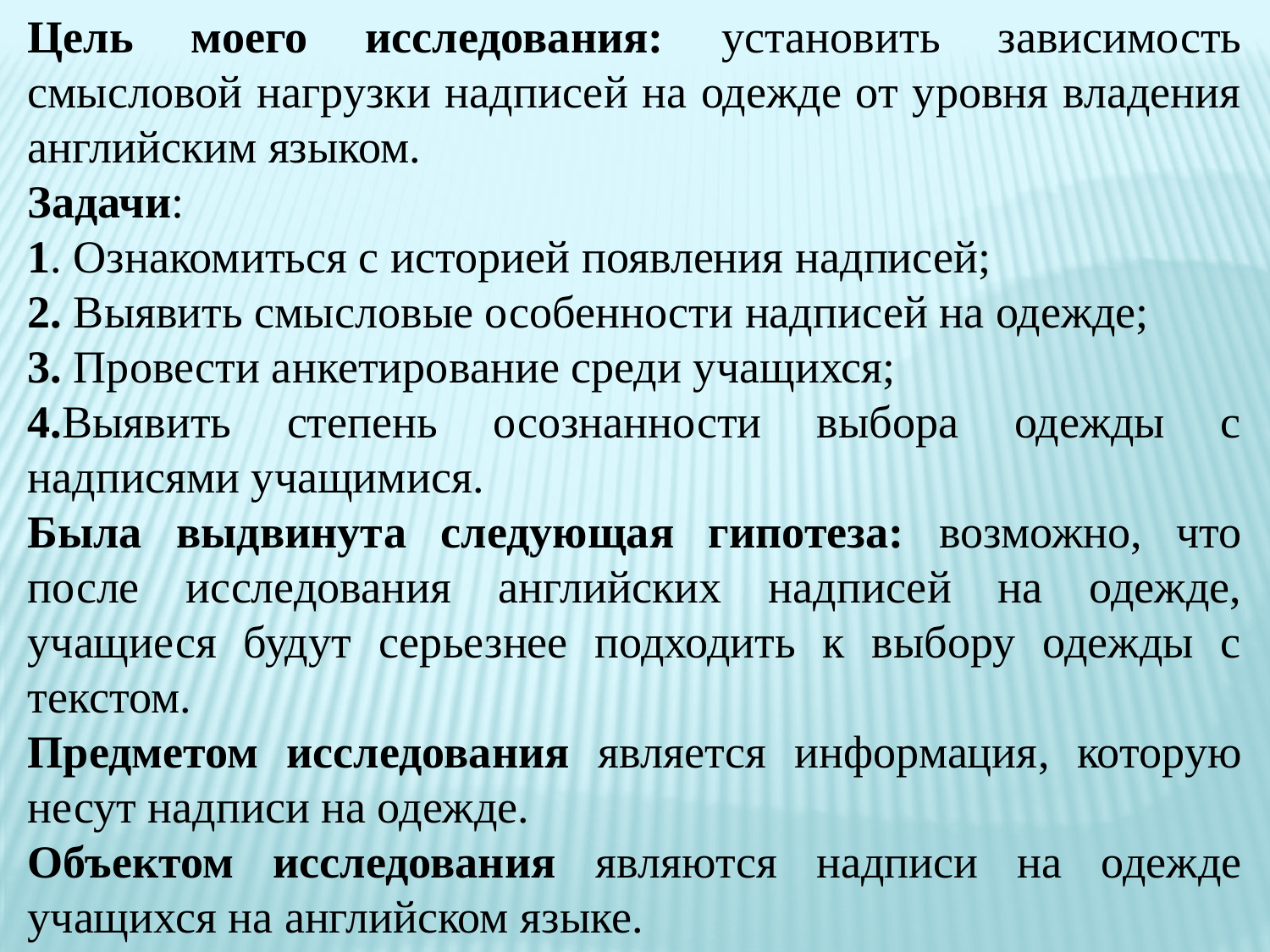

Цель моего исследования: установить зависимость смысловой нагрузки надписей на одежде от уровня владения английским языком.
Задачи:
1. Ознакомиться с историей появления надписей;
2. Выявить смысловые особенности надписей на одежде;
3. Провести анкетирование среди учащихся;
4.Выявить степень осознанности выбора одежды с надписями учащимися.
Была выдвинута следующая гипотеза: возможно, что после исследования английских надписей на одежде, учащиеся будут серьезнее подходить к выбору одежды с текстом.
Предметом исследования является информация, которую несут надписи на одежде.
Объектом исследования являются надписи на одежде учащихся на английском языке.